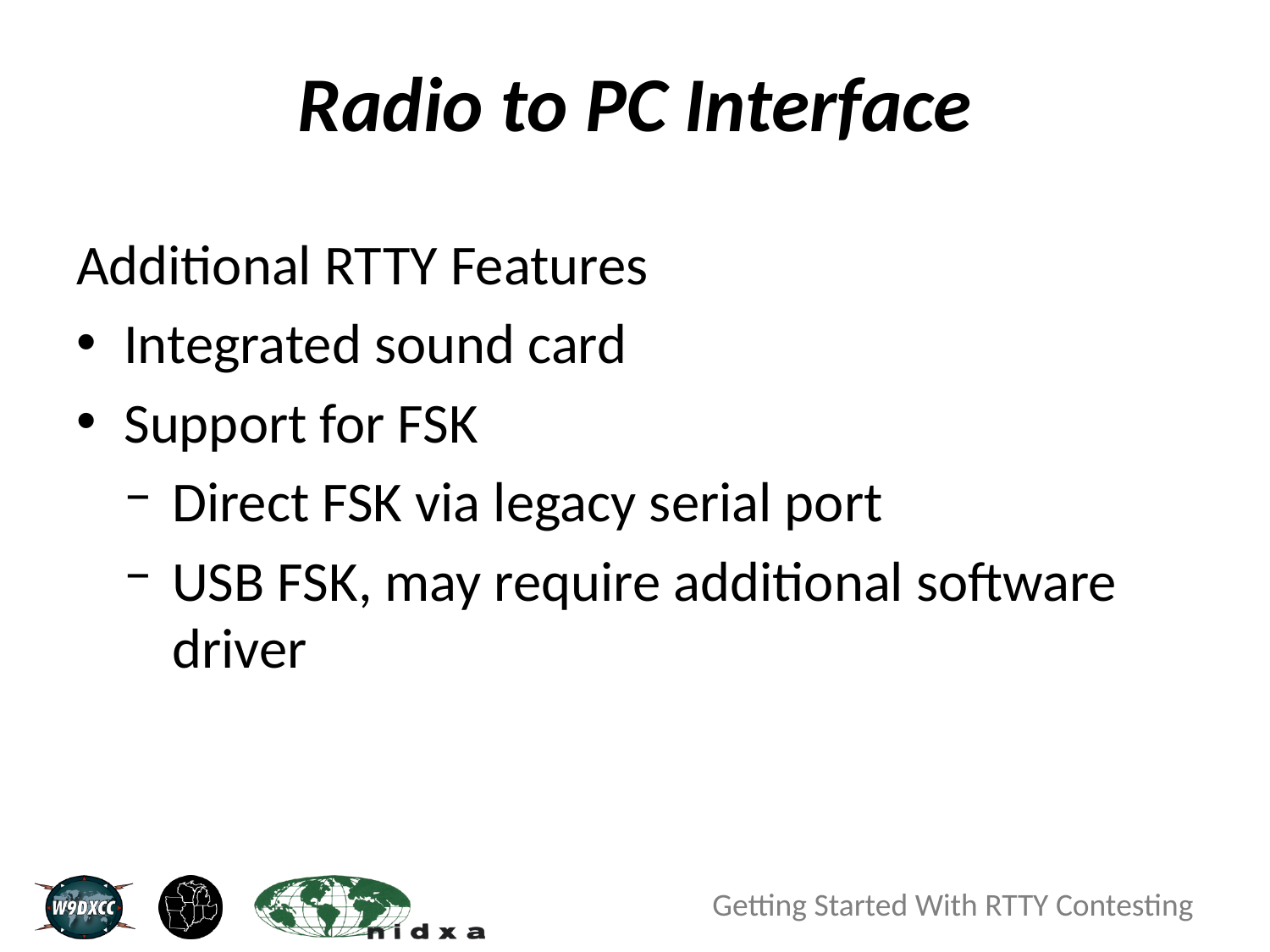

# Radio to PC Interface
Additional RTTY Features
Integrated sound card
Support for FSK
Direct FSK via legacy serial port
USB FSK, may require additional software driver

Getting Started With RTTY Contesting